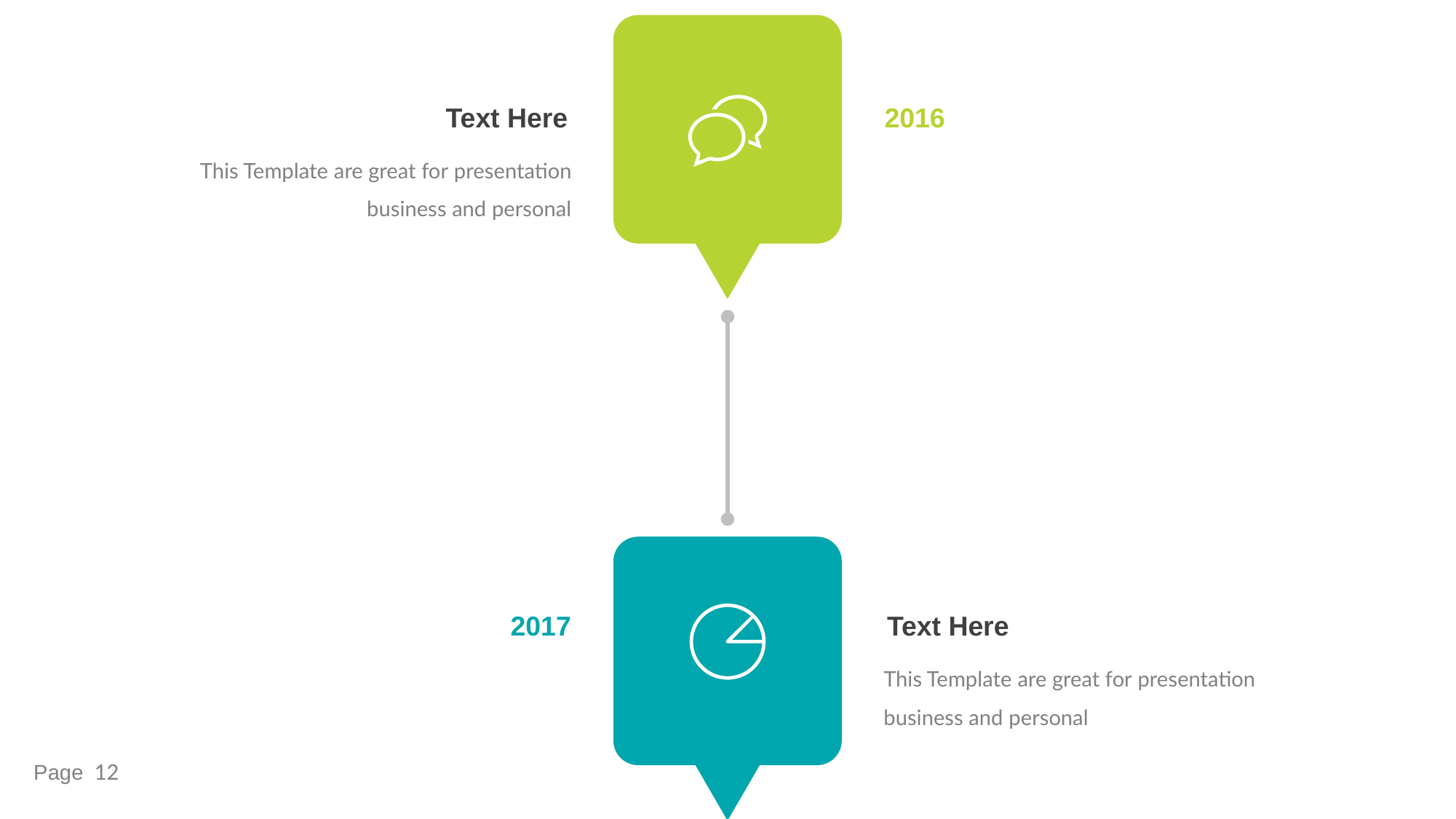

Text Here

2016
This Template are great for presentation business and personal

2017

Text Here
This Template are great for presentation business and personal